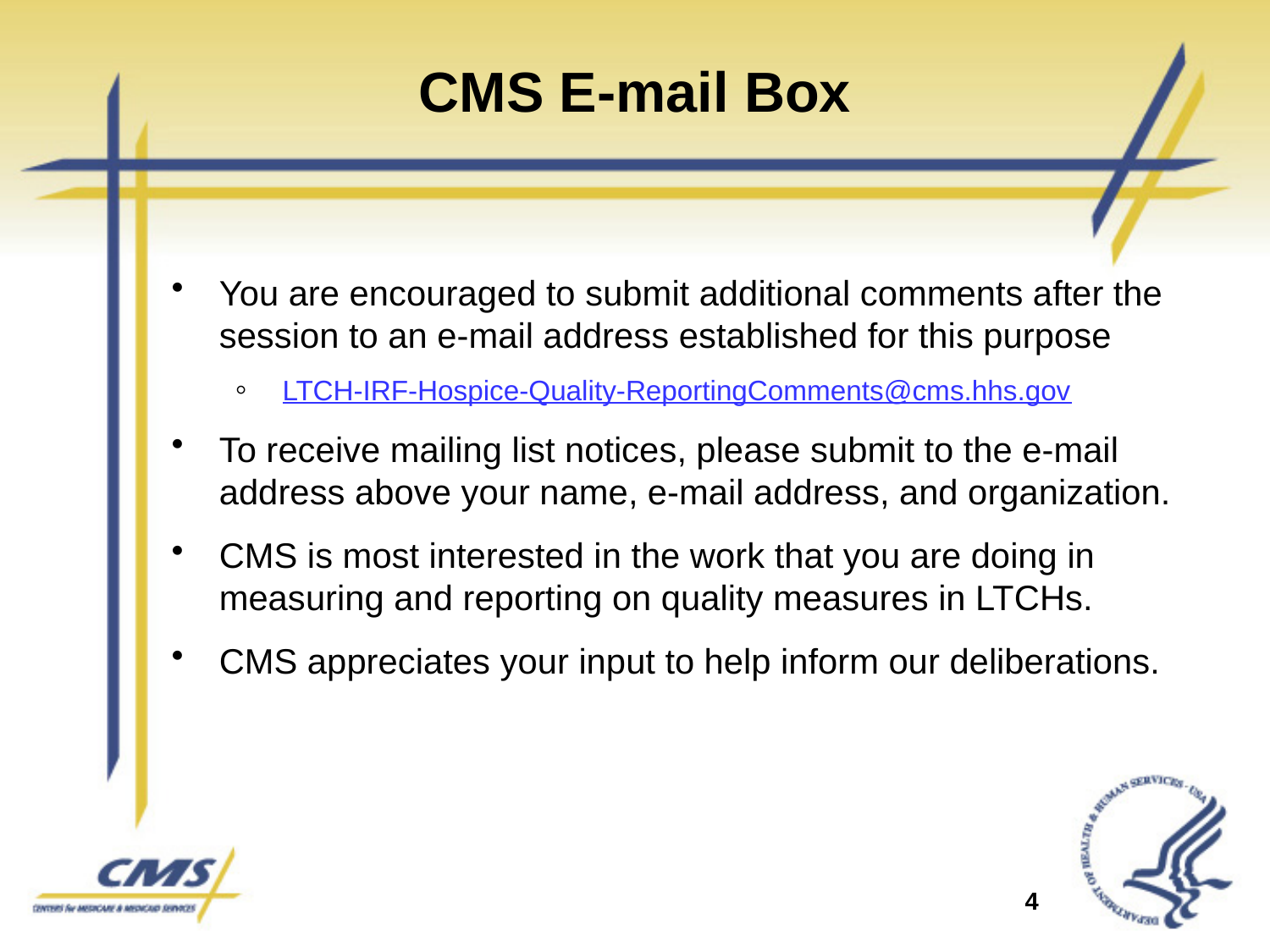

# CMS E-mail Box
You are encouraged to submit additional comments after the session to an e-mail address established for this purpose
LTCH-IRF-Hospice-Quality-ReportingComments@cms.hhs.gov
To receive mailing list notices, please submit to the e-mail address above your name, e-mail address, and organization.
CMS is most interested in the work that you are doing in measuring and reporting on quality measures in LTCHs.
CMS appreciates your input to help inform our deliberations.